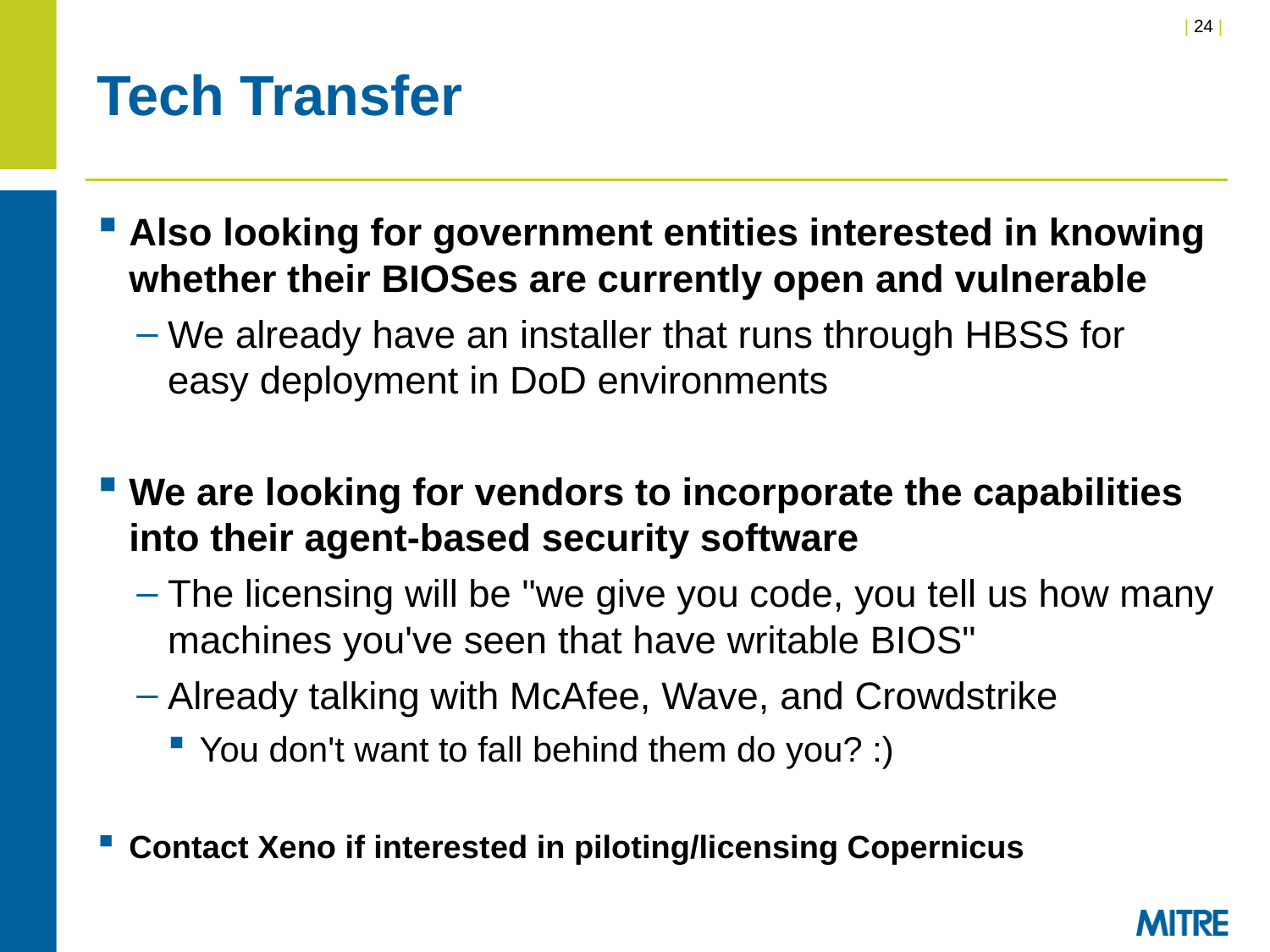

# Tech Transfer
Also looking for government entities interested in knowing whether their BIOSes are currently open and vulnerable
We already have an installer that runs through HBSS for easy deployment in DoD environments

We are looking for vendors to incorporate the capabilities into their agent-based security software
The licensing will be "we give you code, you tell us how many machines you've seen that have writable BIOS"
Already talking with McAfee, Wave, and Crowdstrike
You don't want to fall behind them do you? :)

Contact Xeno if interested in piloting/licensing Copernicus